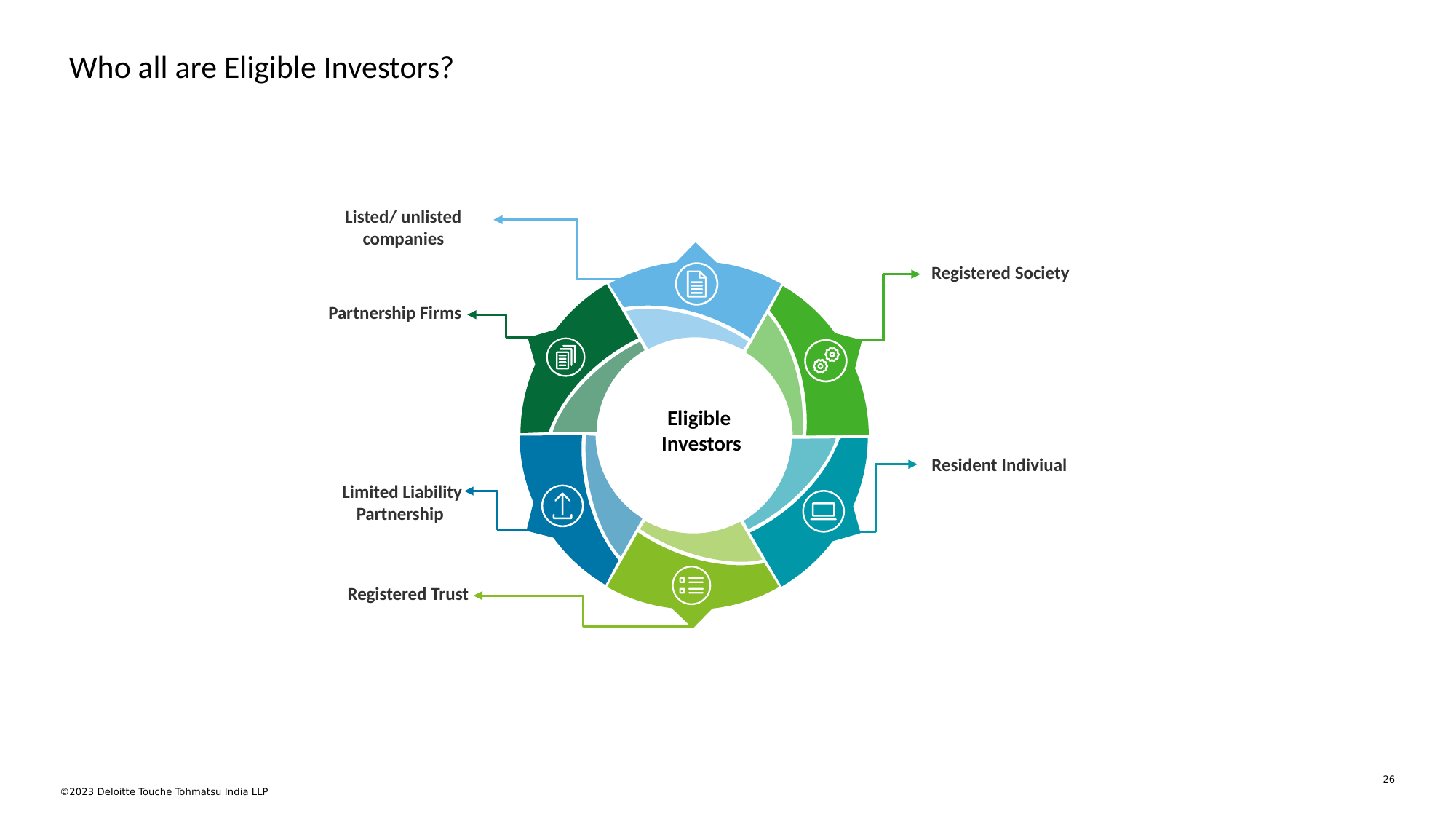

# Who all are Eligible Investors?
Listed/ unlisted companies

Eligible
Investors

Registered Society
Partnership Firms
Resident Indiviual
Limited Liability Partnership
Registered Trust